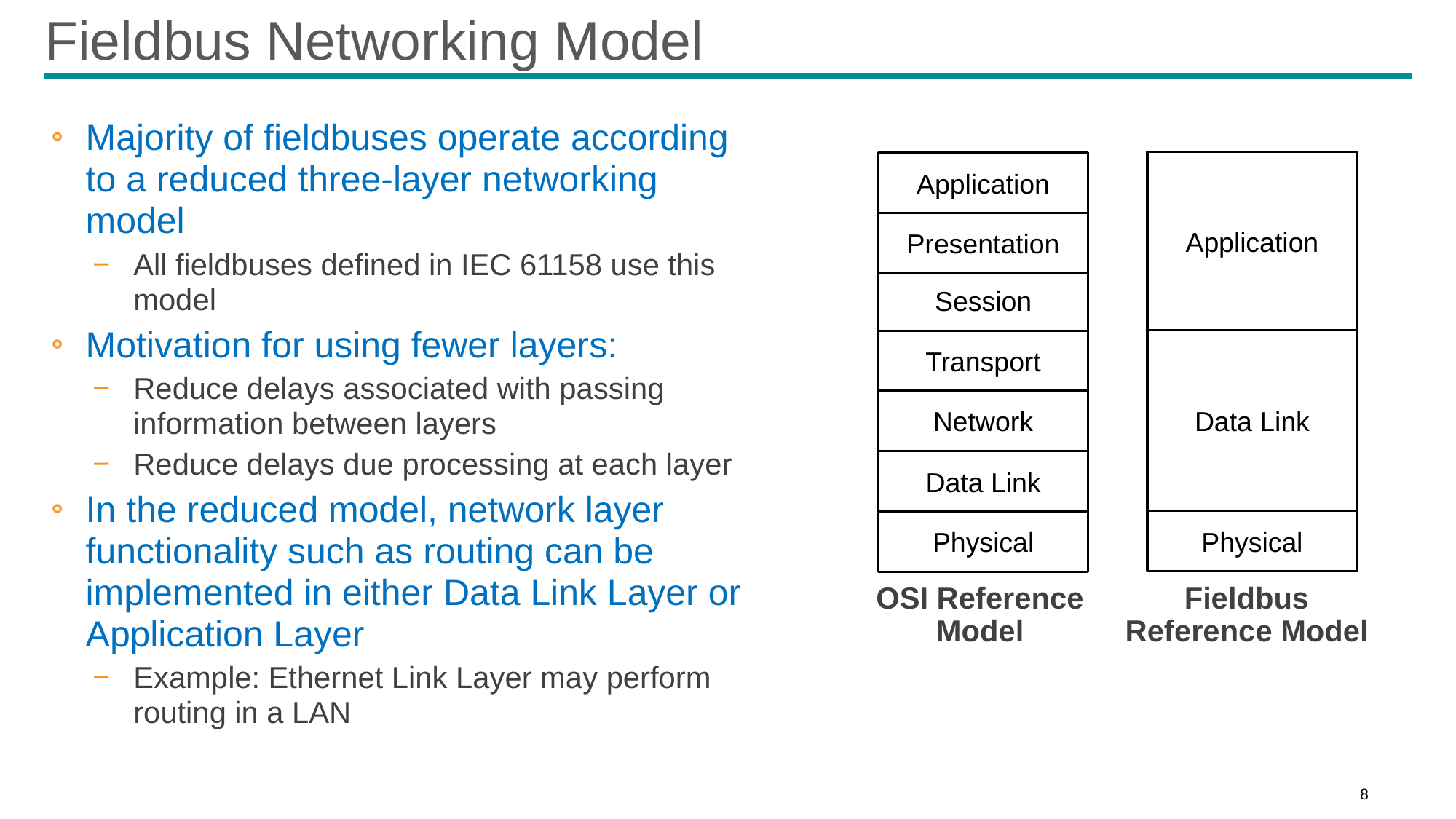

# Fieldbus Networking Model
Majority of fieldbuses operate according to a reduced three-layer networking model
All fieldbuses defined in IEC 61158 use this model
Motivation for using fewer layers:
Reduce delays associated with passing information between layers
Reduce delays due processing at each layer
In the reduced model, network layer functionality such as routing can be implemented in either Data Link Layer or Application Layer
Example: Ethernet Link Layer may perform routing in a LAN

Application
Application
Presentation
Session
Transport
Data Link
Network
Data Link
Physical
Physical
OSI Reference Model
Fieldbus Reference Model